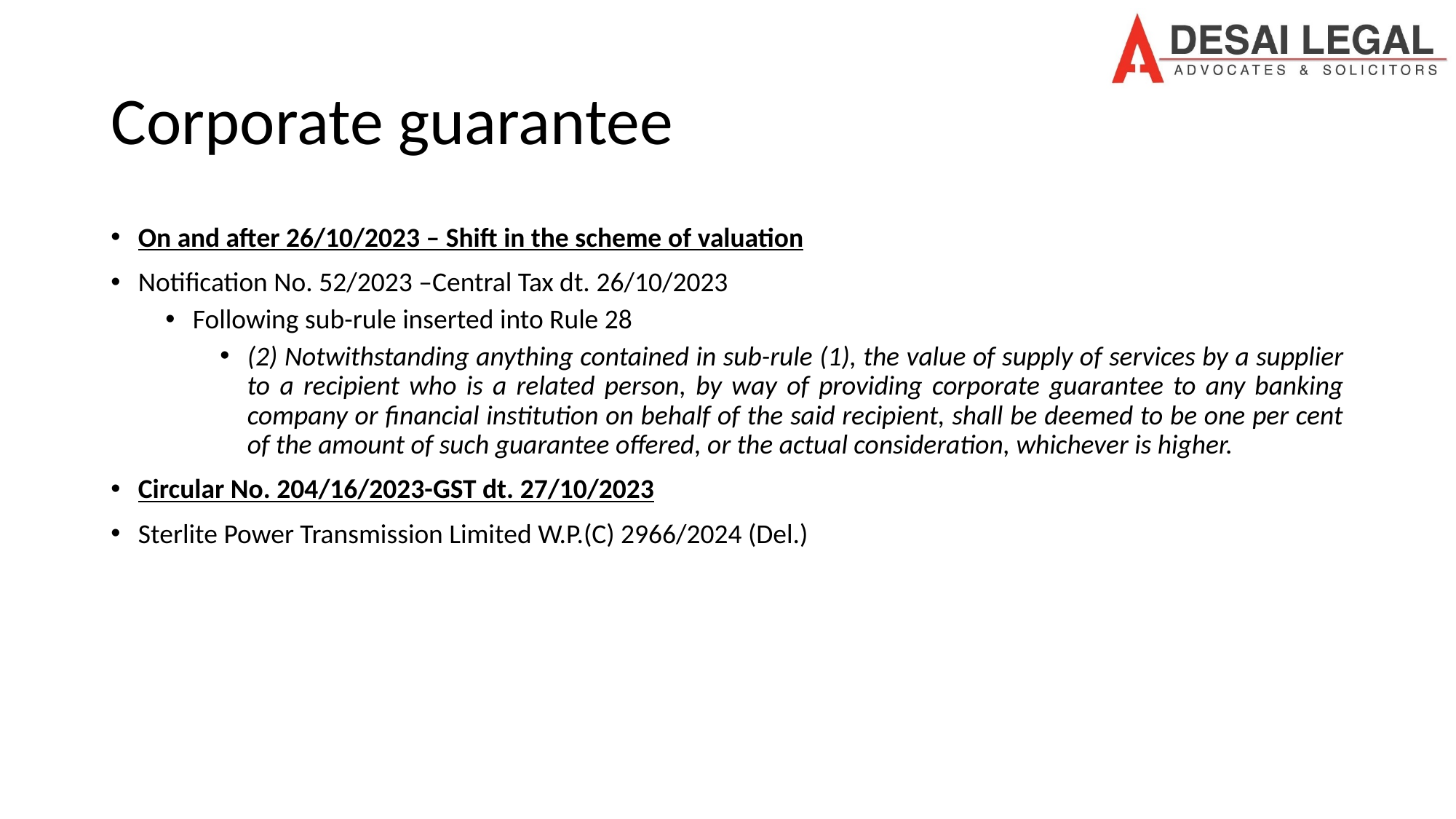

# Corporate guarantee
On and after 26/10/2023 – Shift in the scheme of valuation
Notification No. 52/2023 –Central Tax dt. 26/10/2023
Following sub-rule inserted into Rule 28
(2) Notwithstanding anything contained in sub-rule (1), the value of supply of services by a supplier to a recipient who is a related person, by way of providing corporate guarantee to any banking company or financial institution on behalf of the said recipient, shall be deemed to be one per cent of the amount of such guarantee offered, or the actual consideration, whichever is higher.
Circular No. 204/16/2023-GST dt. 27/10/2023
Sterlite Power Transmission Limited W.P.(C) 2966/2024 (Del.)